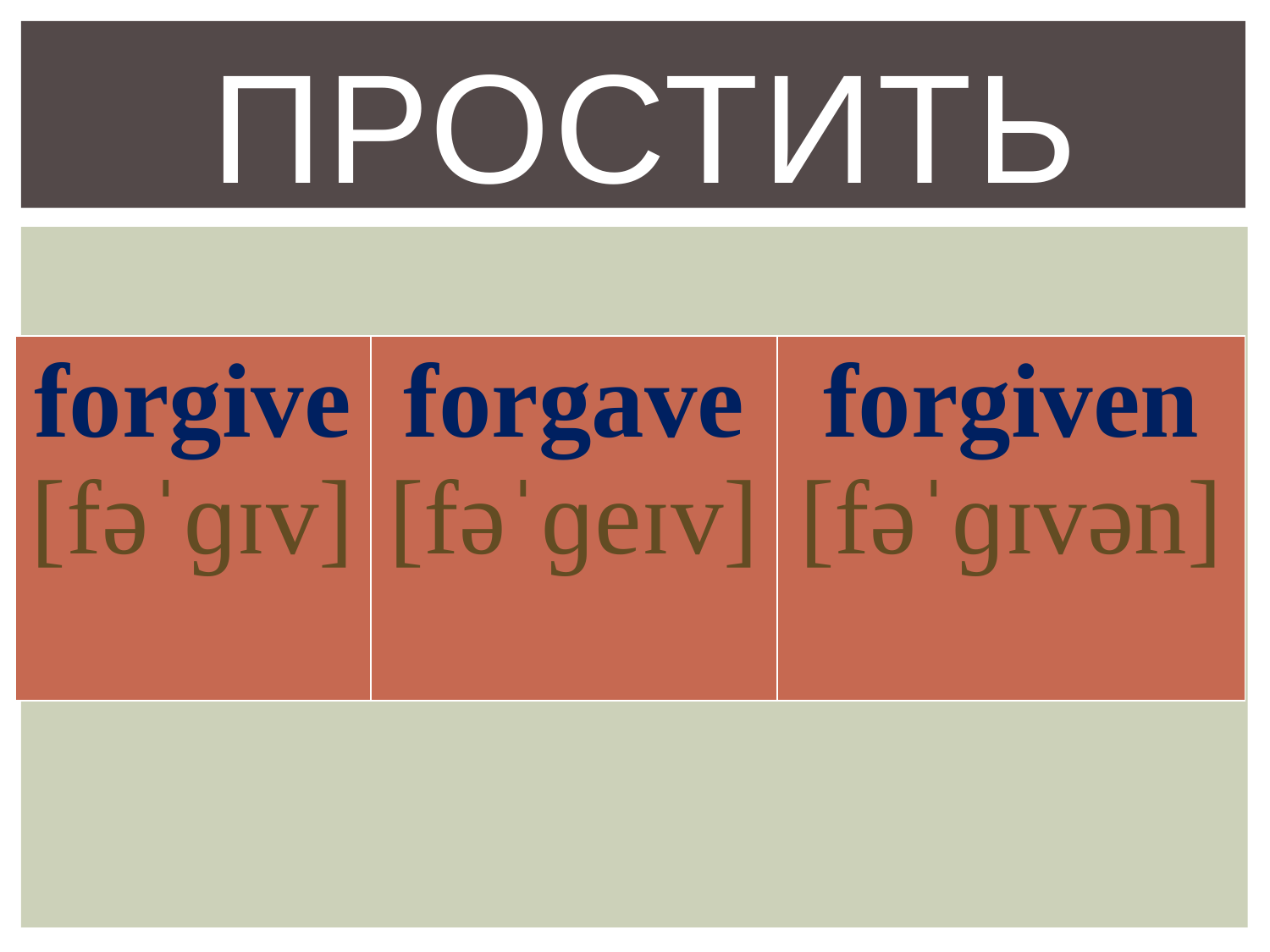

# простить
| forgivе [fəˈɡɪv] | forgave [fəˈɡeɪv] | forgiven [fəˈɡɪvən] |
| --- | --- | --- |